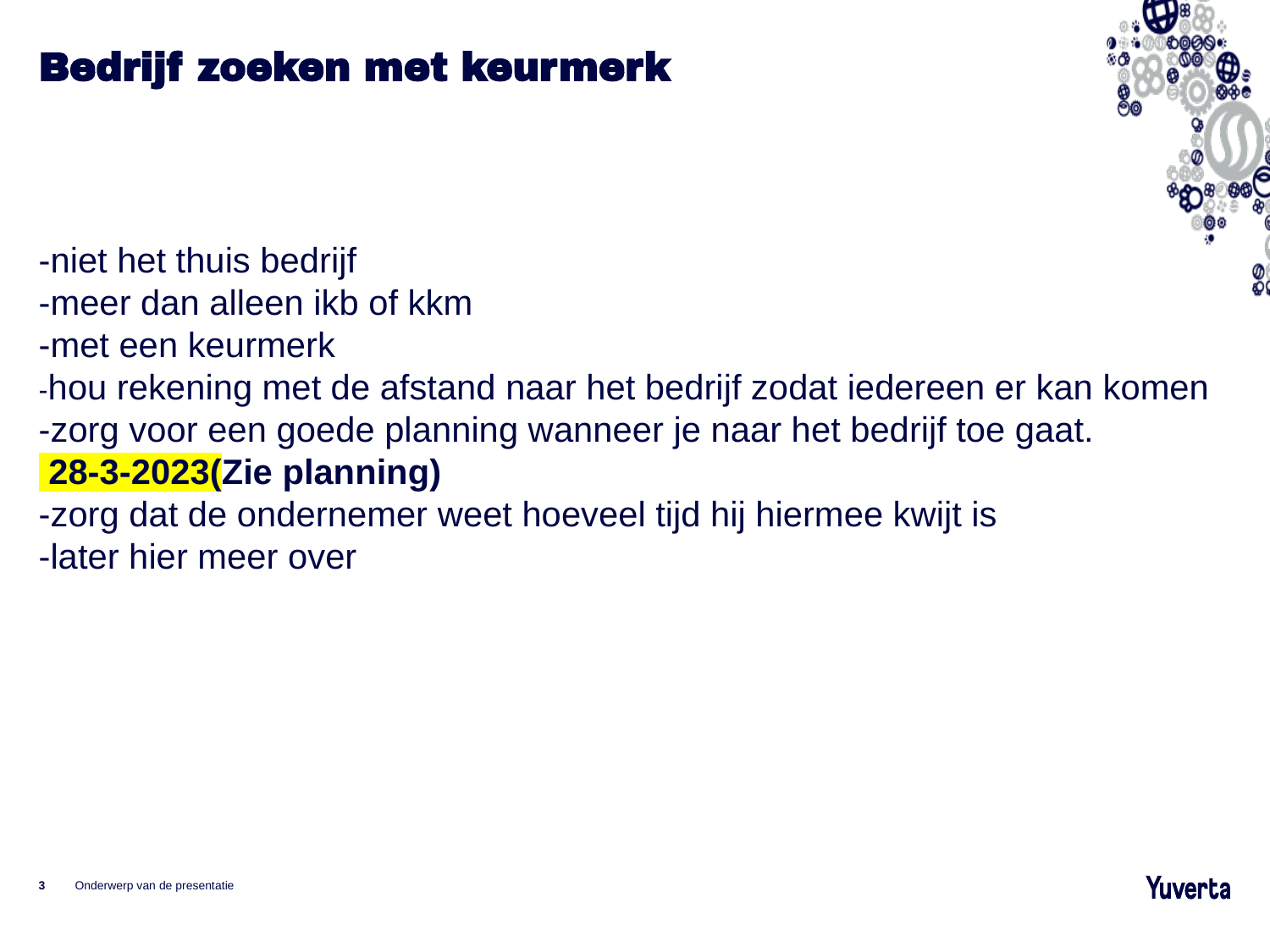

# Bedrijf zoeken met keurmerk
-niet het thuis bedrijf
-meer dan alleen ikb of kkm
-met een keurmerk
-hou rekening met de afstand naar het bedrijf zodat iedereen er kan komen
-zorg voor een goede planning wanneer je naar het bedrijf toe gaat.
 28-3-2023(Zie planning)
-zorg dat de ondernemer weet hoeveel tijd hij hiermee kwijt is
-later hier meer over

3
Onderwerp van de presentatie
29-2-2024